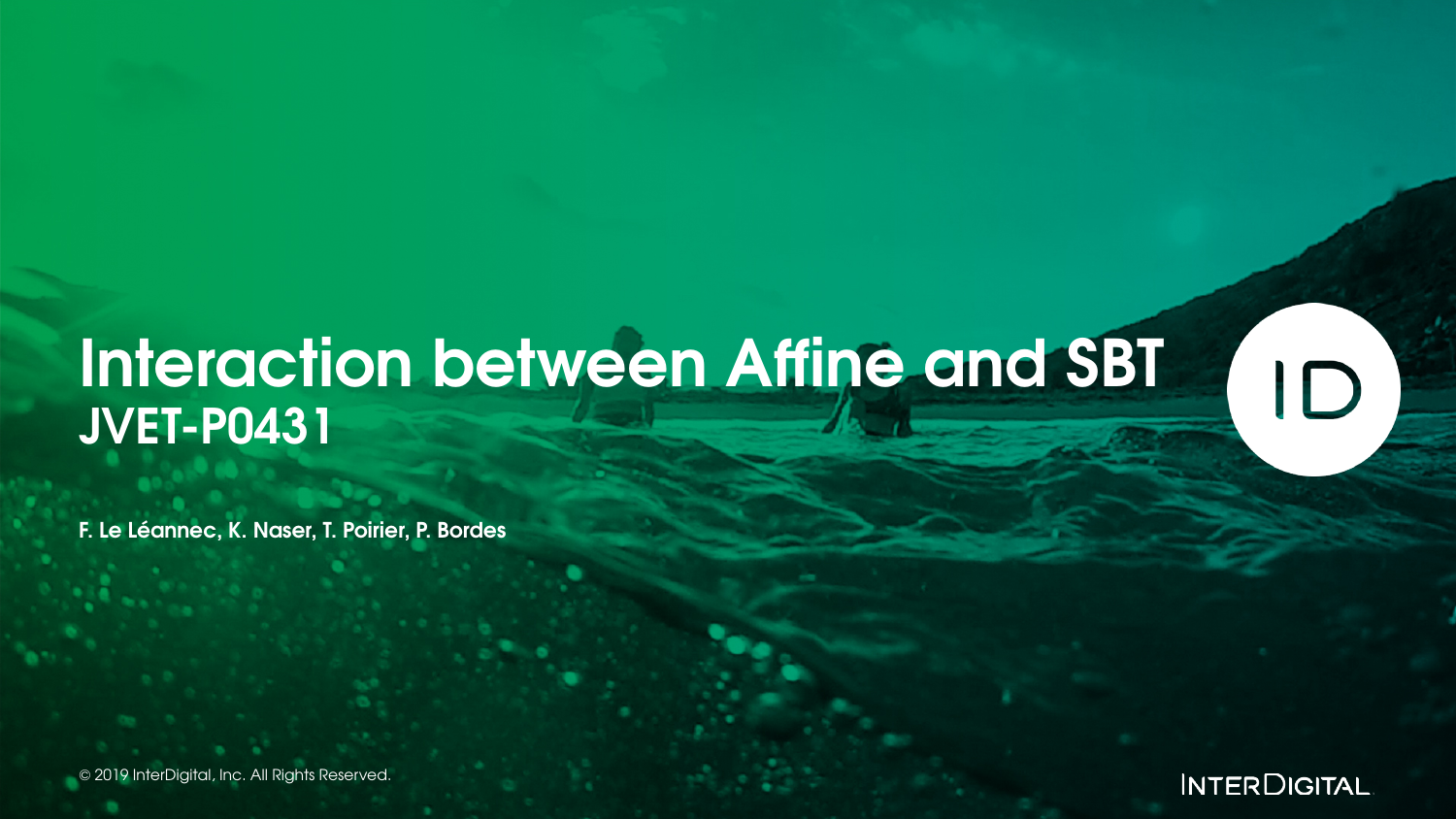

Interaction between Affine and SBT
JVET-P0431

F. Le Léannec, K. Naser, T. Poirier, P. Bordes